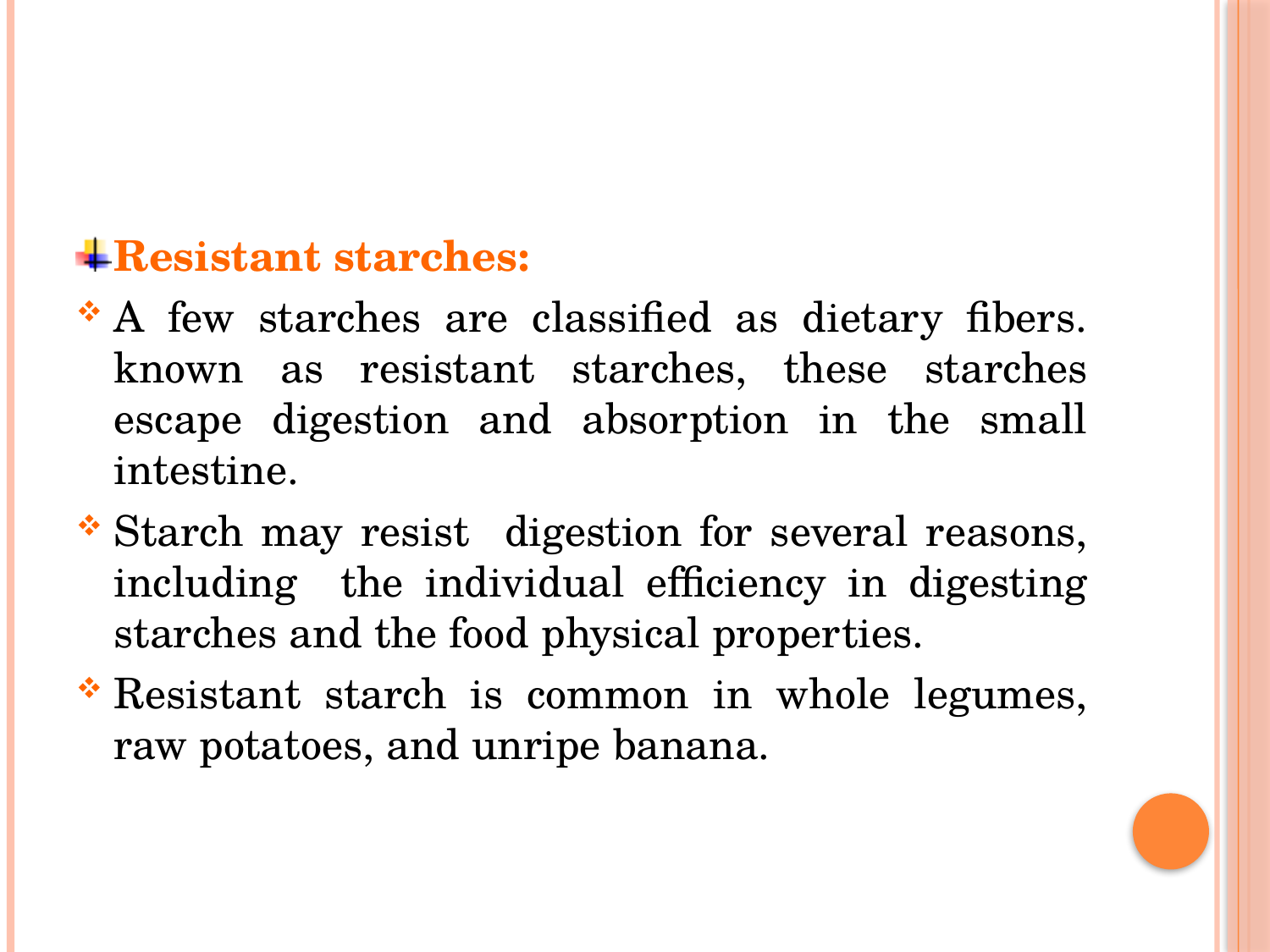

#
Resistant starches:
A few starches are classified as dietary fibers. known as resistant starches, these starches escape digestion and absorption in the small intestine.
Starch may resist  digestion for several reasons, including  the individual efficiency in digesting starches and the food physical properties.
Resistant starch is common in whole legumes, raw potatoes, and unripe banana.